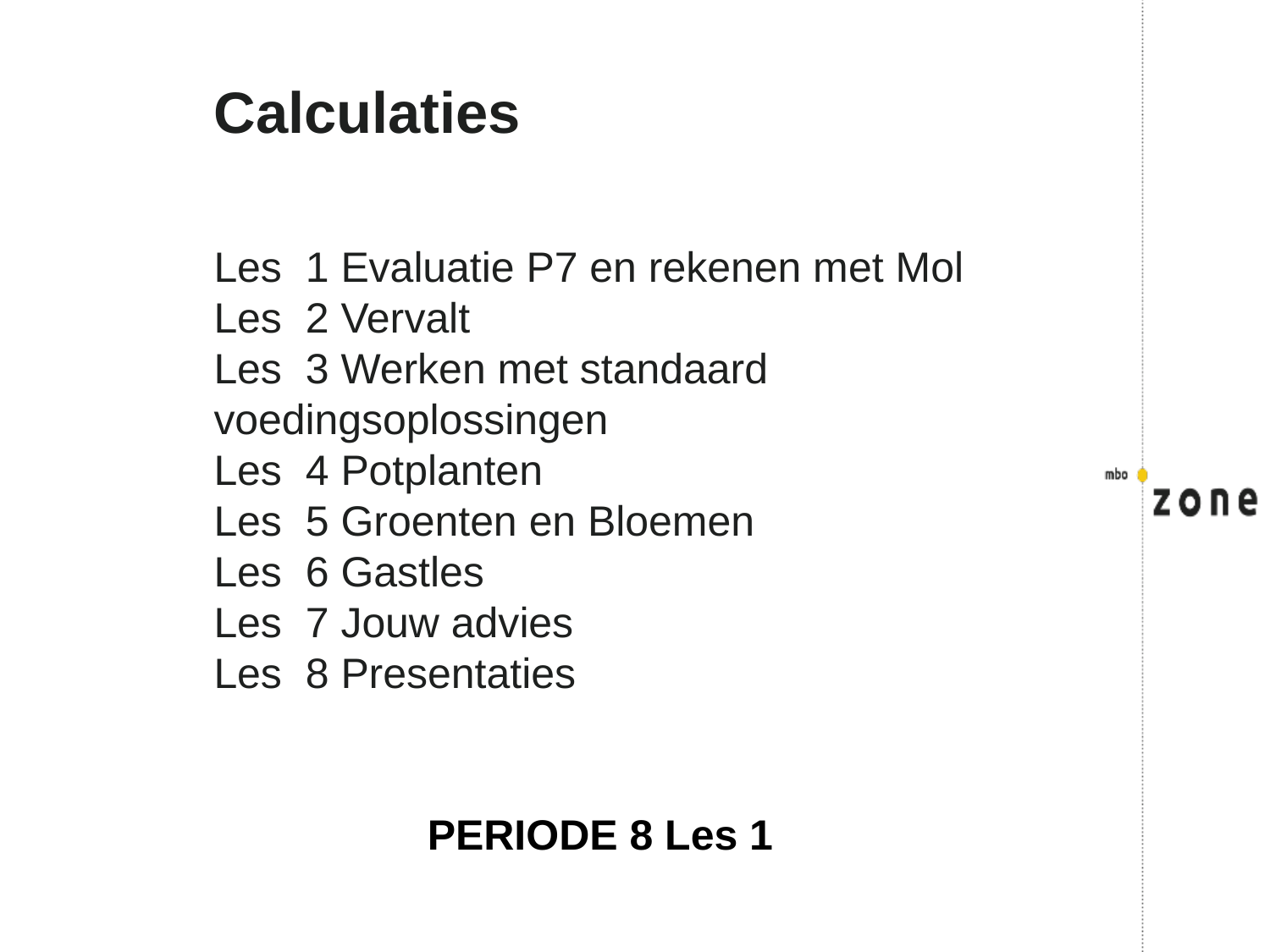

# Calculaties
Les  1 Evaluatie P7 en rekenen met Mol
Les  2 Vervalt
Les  3 Werken met standaard voedingsoplossingen
Les  4 Potplanten
Les  5 Groenten en Bloemen
Les  6 Gastles
Les  7 Jouw advies
Les  8 Presentaties
PERIODE 8 Les 1